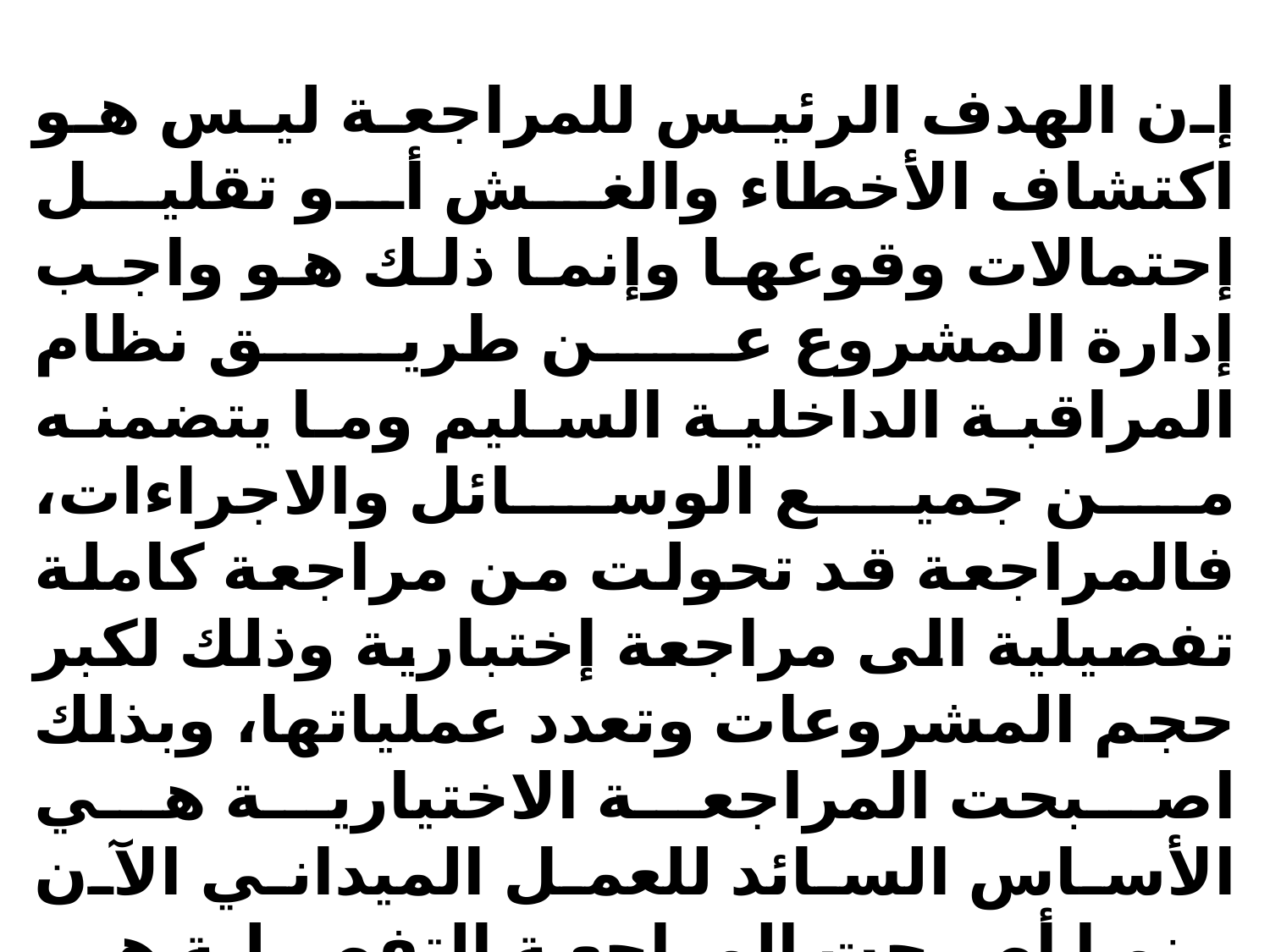

إن الهدف الرئيس للمراجعة ليس هو اكتشاف الأخطاء والغش أو تقليل إحتمالات وقوعها وإنما ذلك هو واجب إدارة المشروع عن طريق نظام المراقبة الداخلية السليم وما يتضمنه من جميع الوسائل والاجراءات، فالمراجعة قد تحولت من مراجعة كاملة تفصيلية الى مراجعة إختبارية وذلك لكبر حجم المشروعات وتعدد عملياتها، وبذلك اصبحت المراجعة الاختيارية هي الأساس السائد للعمل الميداني الآن بينما أصبحت المراجعة التفصيلية هي الاستثناء، فقد أكدت لجنة معايير المراجعة الدولية. International Standards of Auditing Committee (ISAC)